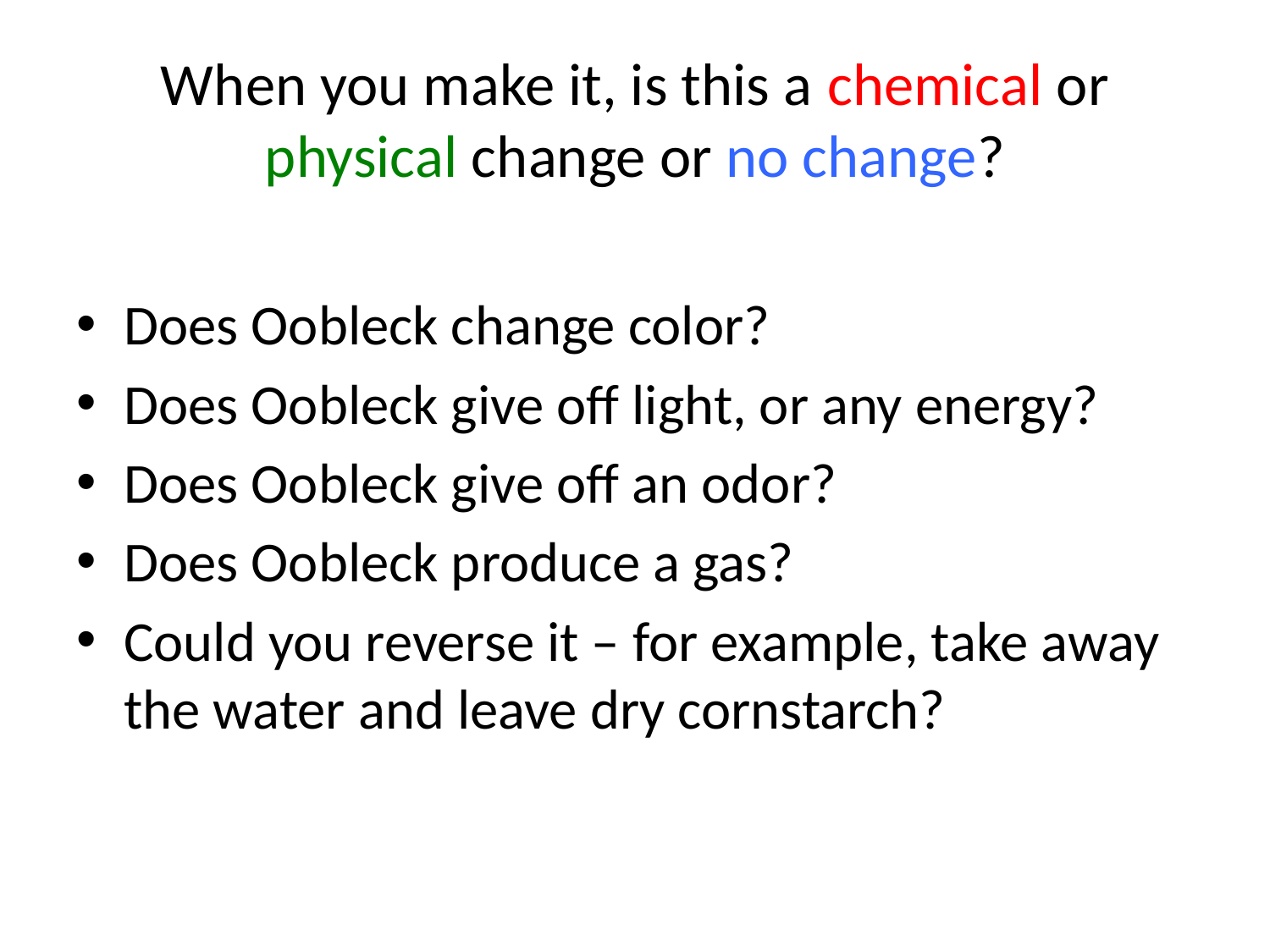

# When you make it, is this a chemical or physical change or no change?
Does Oobleck change color?
Does Oobleck give off light, or any energy?
Does Oobleck give off an odor?
Does Oobleck produce a gas?
Could you reverse it – for example, take away the water and leave dry cornstarch?